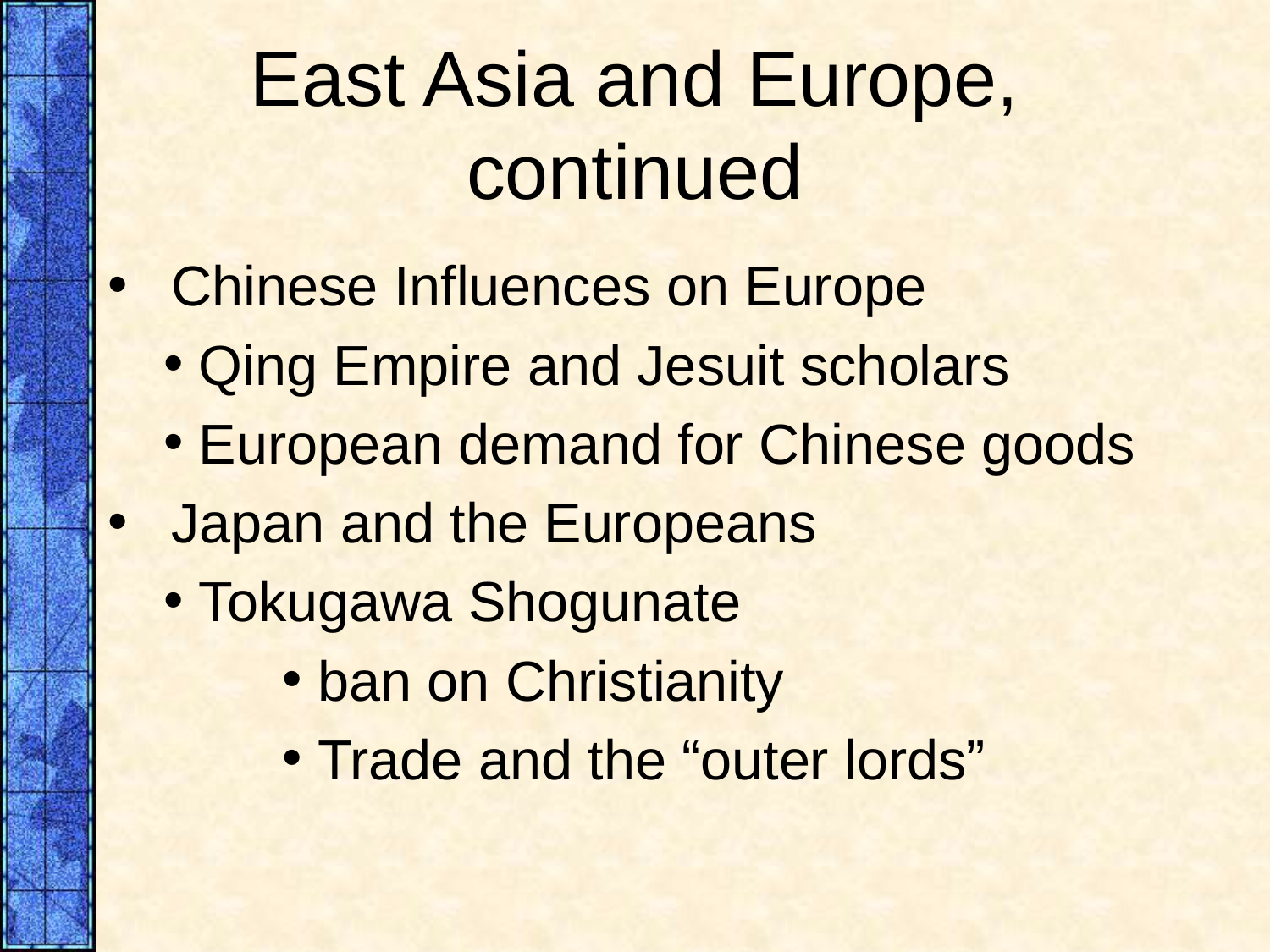

# East Asia and Europe, continued
Chinese Influences on Europe
 Qing Empire and Jesuit scholars
 European demand for Chinese goods
Japan and the Europeans
 Tokugawa Shogunate
 ban on Christianity
 Trade and the “outer lords”